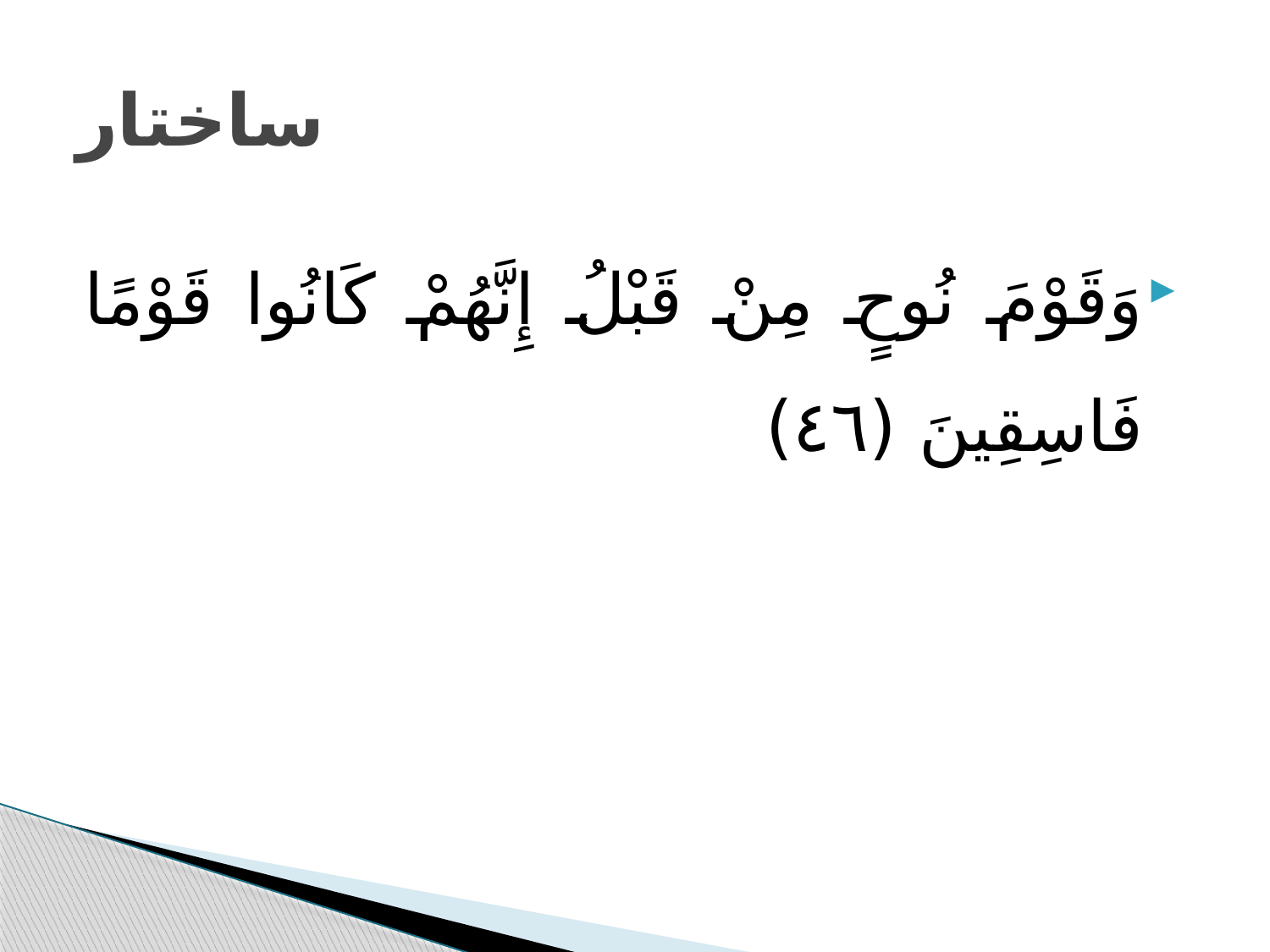

# ساختار
وَقَوْمَ نُوحٍ مِنْ قَبْلُ إِنَّهُمْ كَانُوا قَوْمًا فَاسِقِينَ (٤٦)